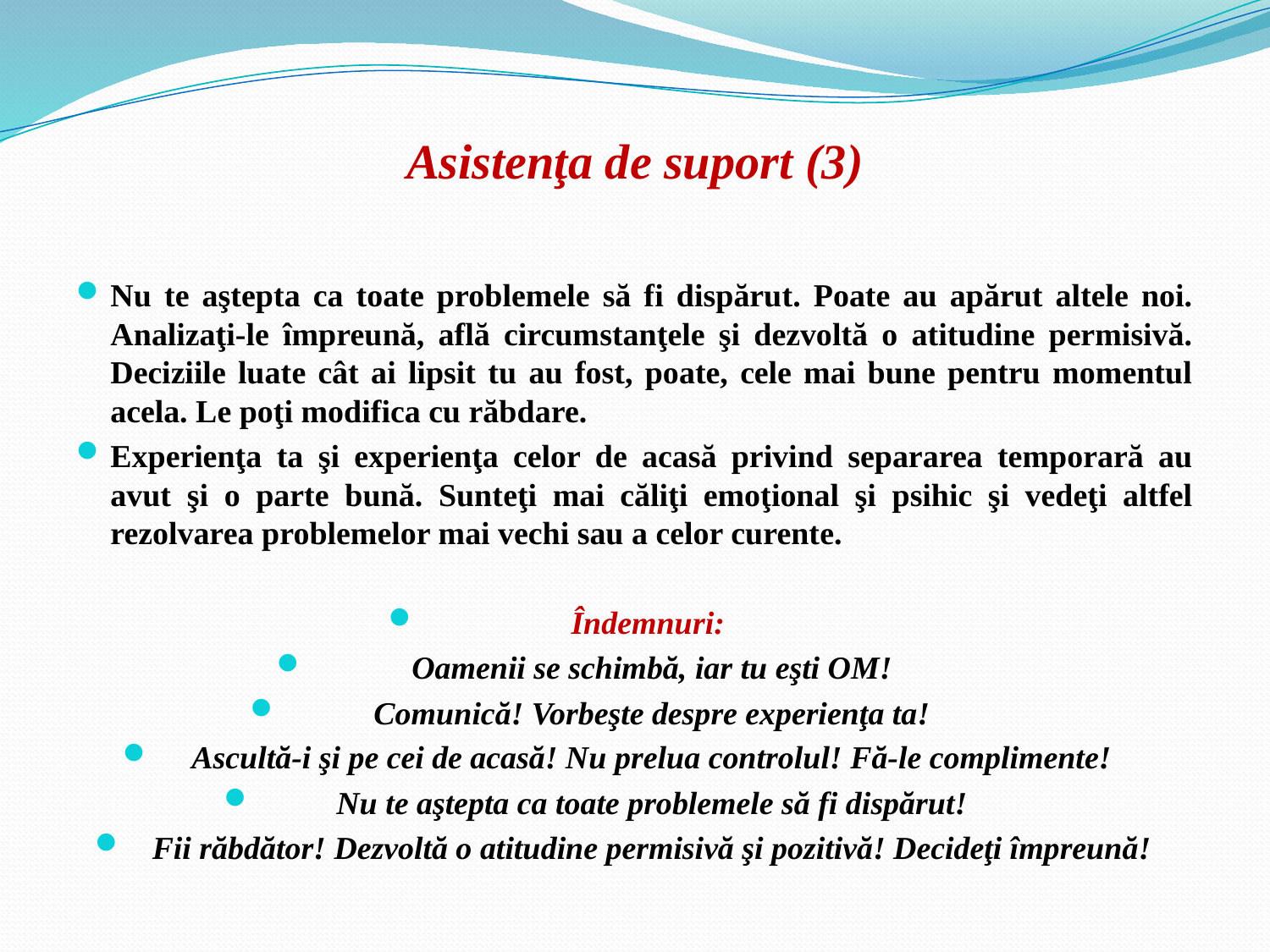

# Asistenţa de suport (3)
Nu te aştepta ca toate problemele să fi dispărut. Poate au apărut altele noi. Analizaţi-le împreună, află circumstanţele şi dezvoltă o atitudine permisivă. Deciziile luate cât ai lipsit tu au fost, poate, cele mai bune pentru momentul acela. Le poţi modifica cu răbdare.
Experienţa ta şi experienţa celor de acasă privind separarea temporară au avut şi o parte bună. Sunteţi mai căliţi emoţional şi psihic şi vedeţi altfel rezolvarea problemelor mai vechi sau a celor curente.

Îndemnuri:
Oamenii se schimbă, iar tu eşti OM!
Comunică! Vorbeşte despre experienţa ta!
Ascultă-i şi pe cei de acasă! Nu prelua controlul! Fă-le complimente!
Nu te aştepta ca toate problemele să fi dispărut!
Fii răbdător! Dezvoltă o atitudine permisivă şi pozitivă! Decideţi împreună!